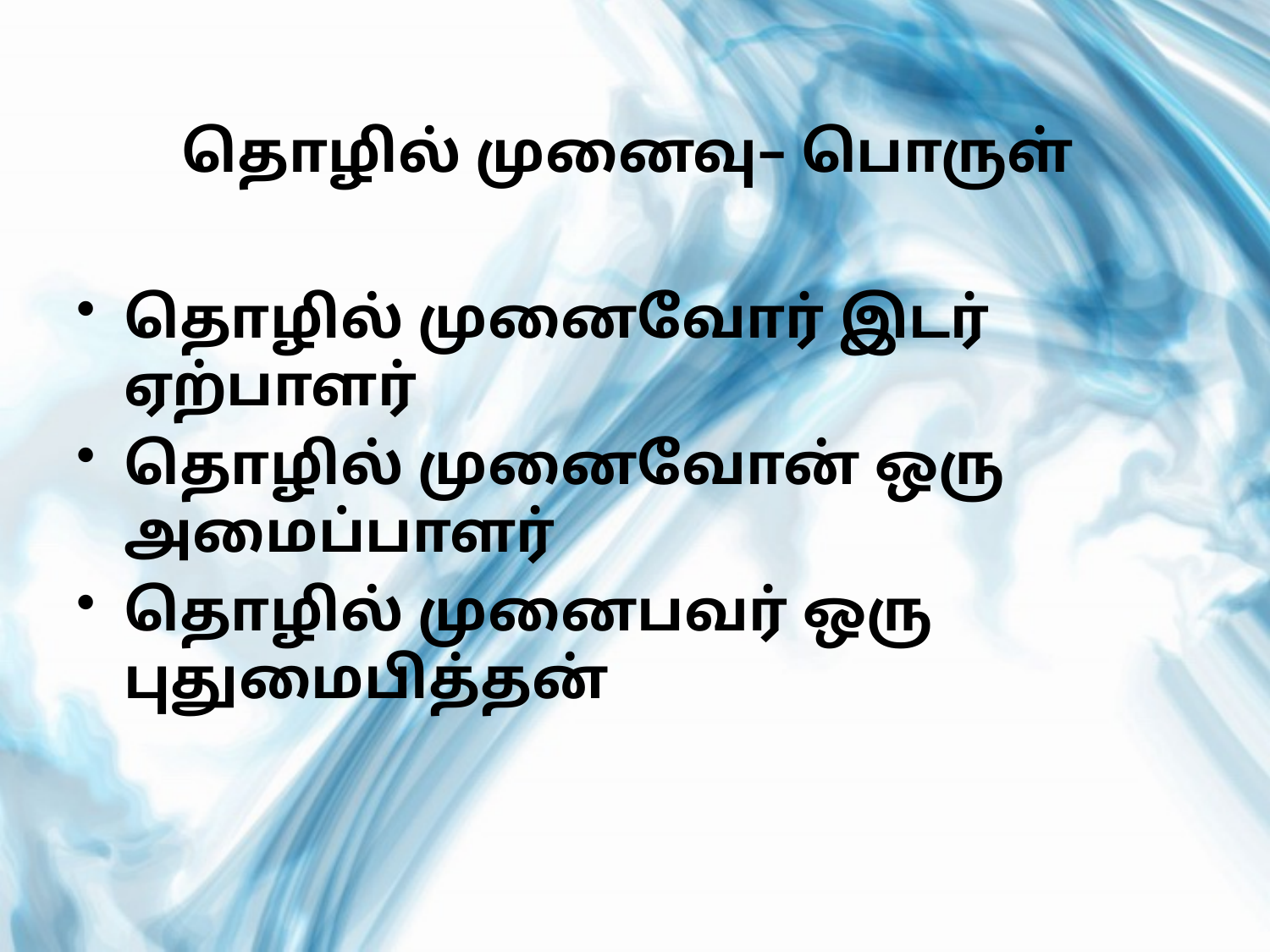

# தொழில் முனைவு– பொருள்
தொழில் முனைவோர் இடர் ஏற்பாளர்
தொழில் முனைவோன் ஒரு அமைப்பாளர்
தொழில் முனைபவர் ஒரு புதுமைபித்தன்